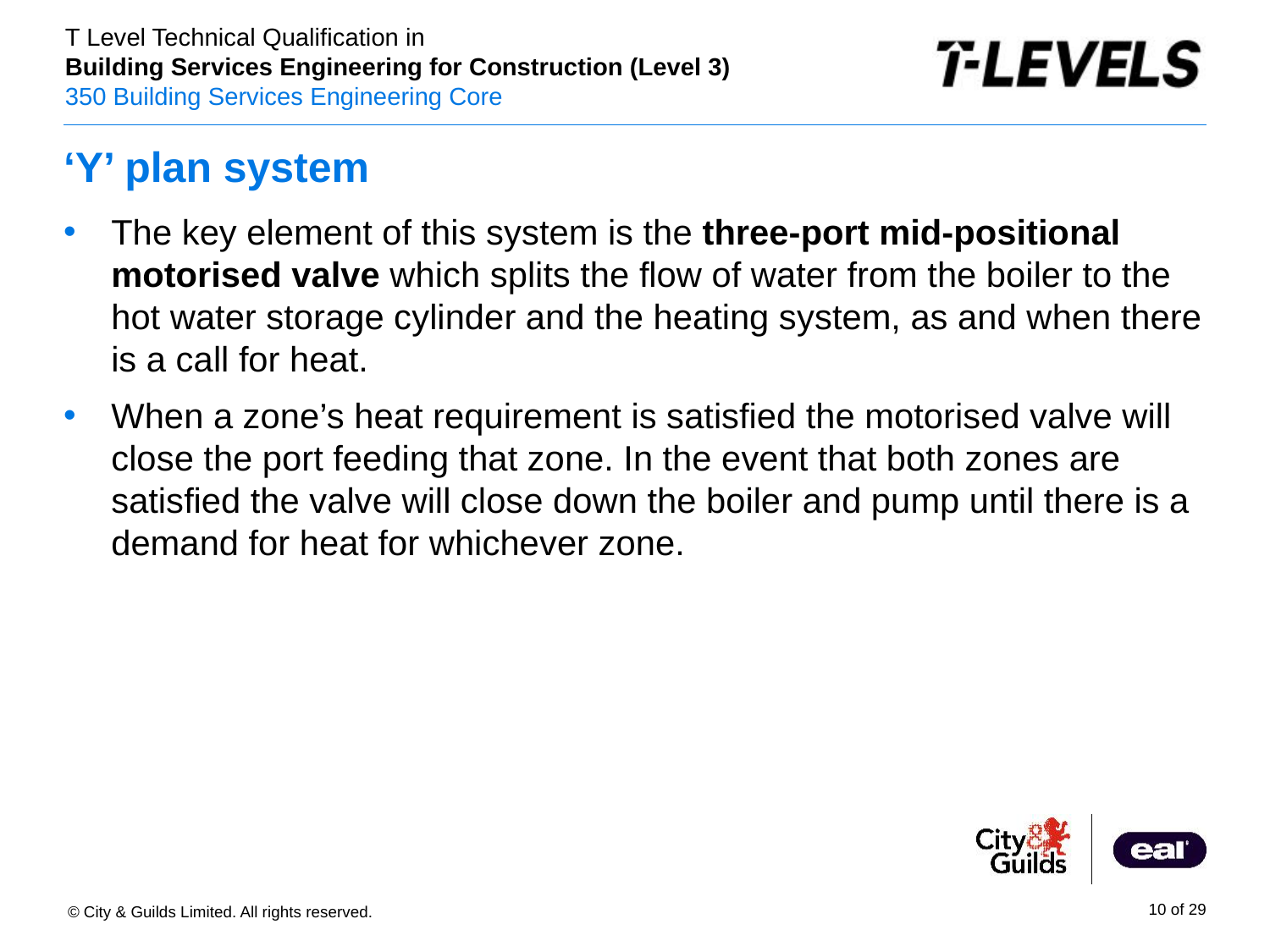

# ‘Y’ plan system
The key element of this system is the three-port mid-positional motorised valve which splits the flow of water from the boiler to the hot water storage cylinder and the heating system, as and when there is a call for heat.
When a zone’s heat requirement is satisfied the motorised valve will close the port feeding that zone. In the event that both zones are satisfied the valve will close down the boiler and pump until there is a demand for heat for whichever zone.